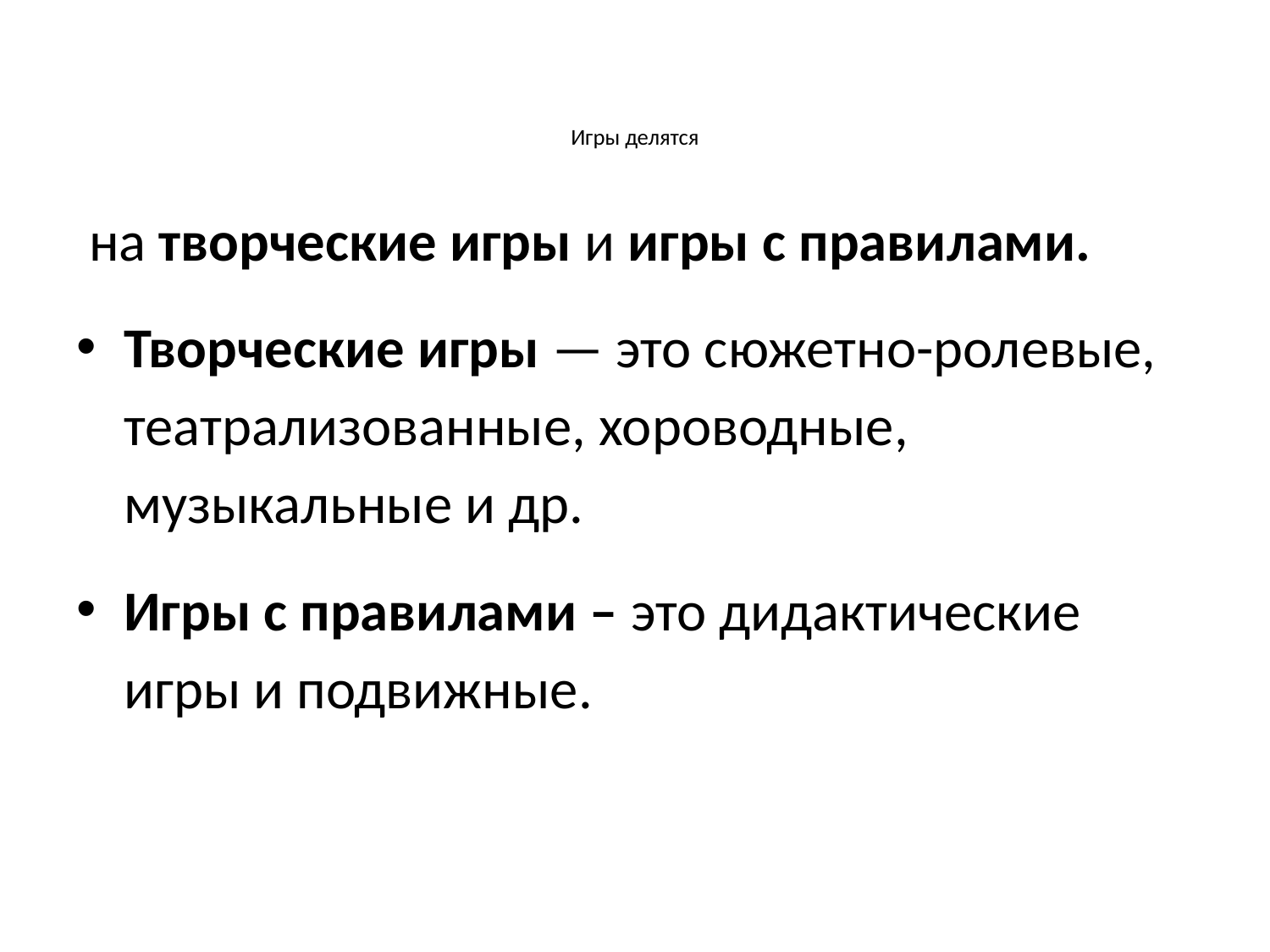

# Игры делятся
 на творческие игры и игры с правилами.
Творческие игры — это сюжетно-ролевые, театрализованные, хороводные, музыкальные и др.
Игры с правилами – это дидактические игры и подвижные.